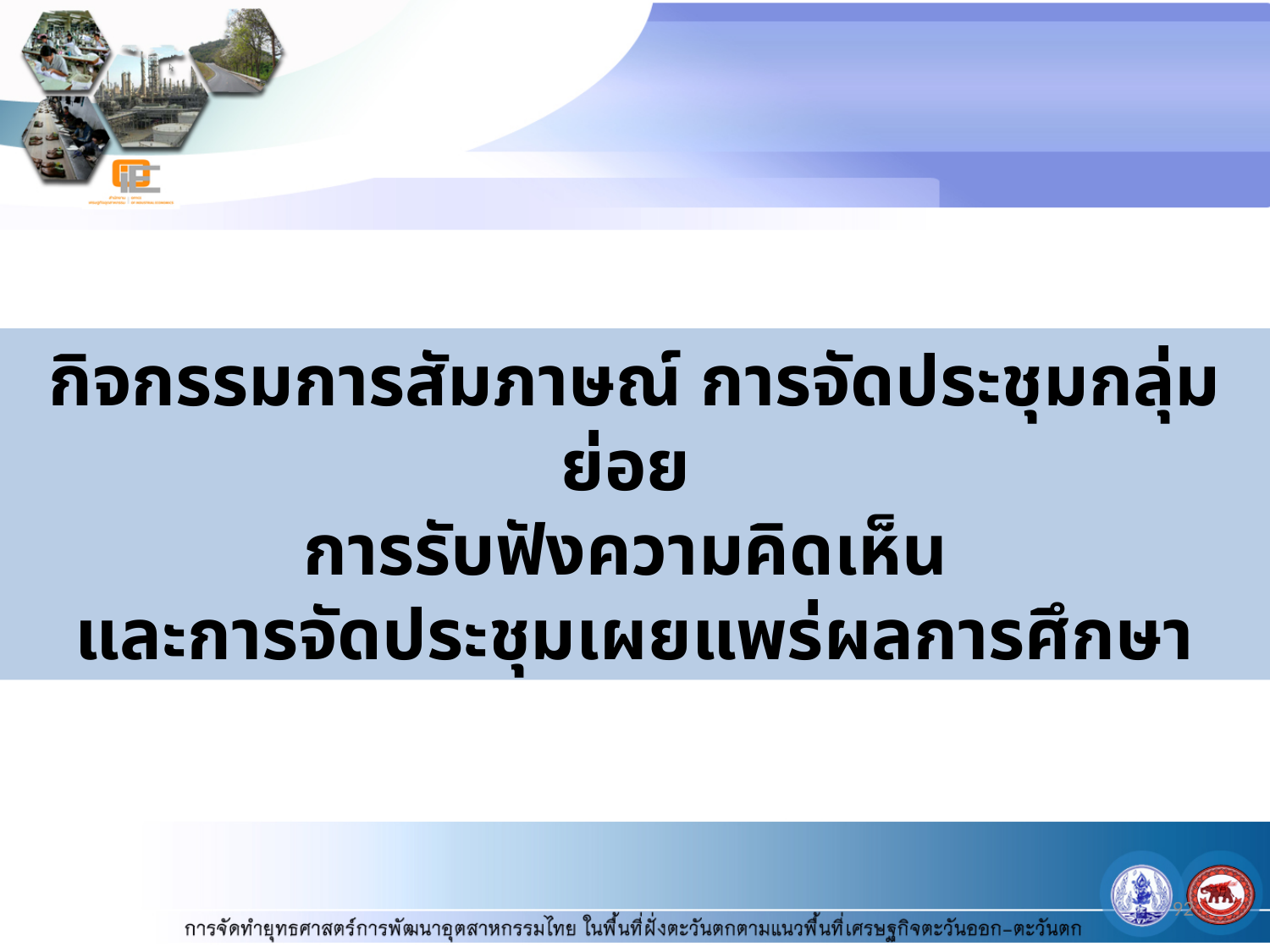

กิจกรรมการสัมภาษณ์ การจัดประชุมกลุ่มย่อย
การรับฟังความคิดเห็น
และการจัดประชุมเผยแพร่ผลการศึกษา
92